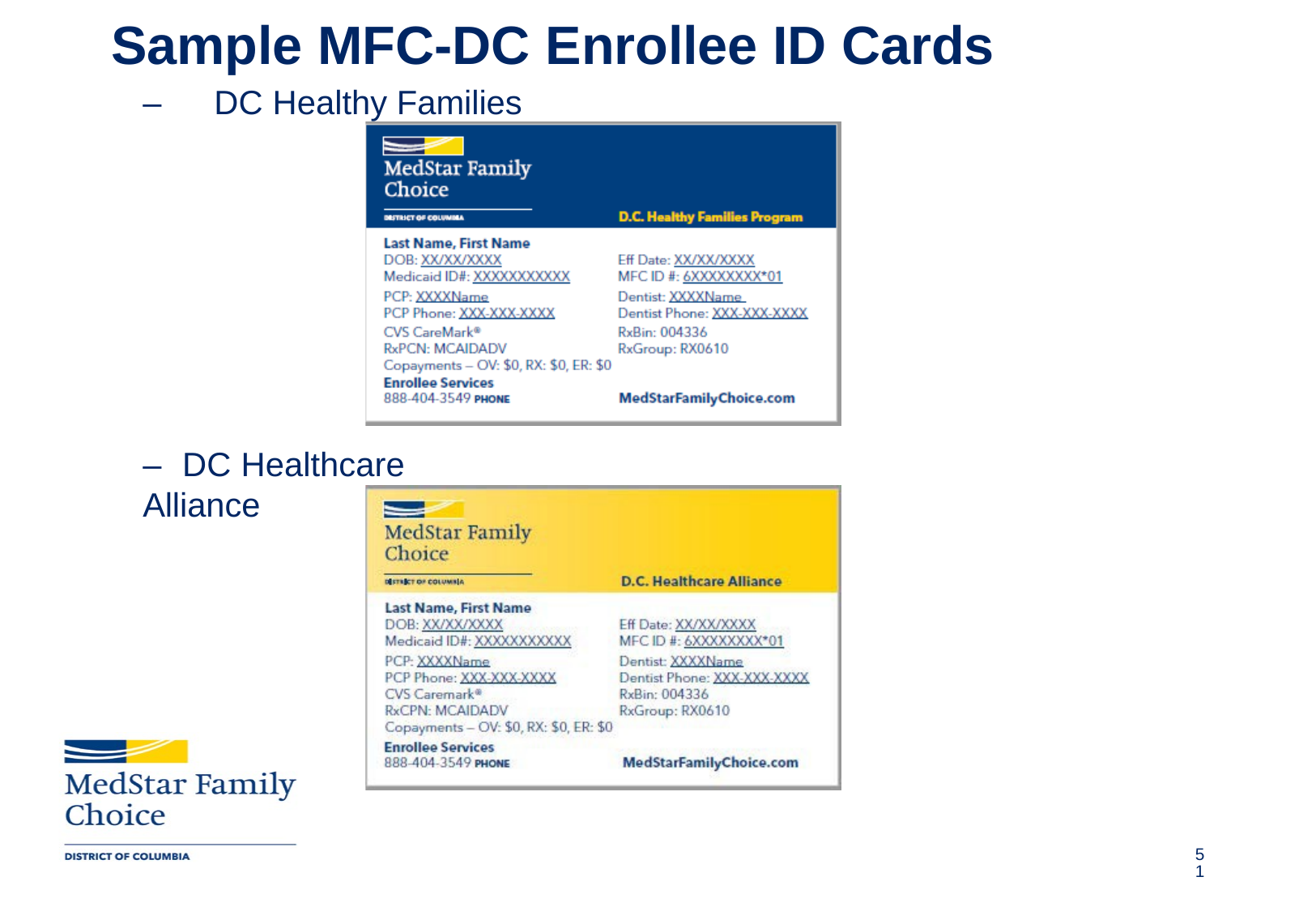

# Sample MFC-DC Enrollee ID Cards
–	DC Healthy Families

–	DC Healthcare Alliance

Draft
51